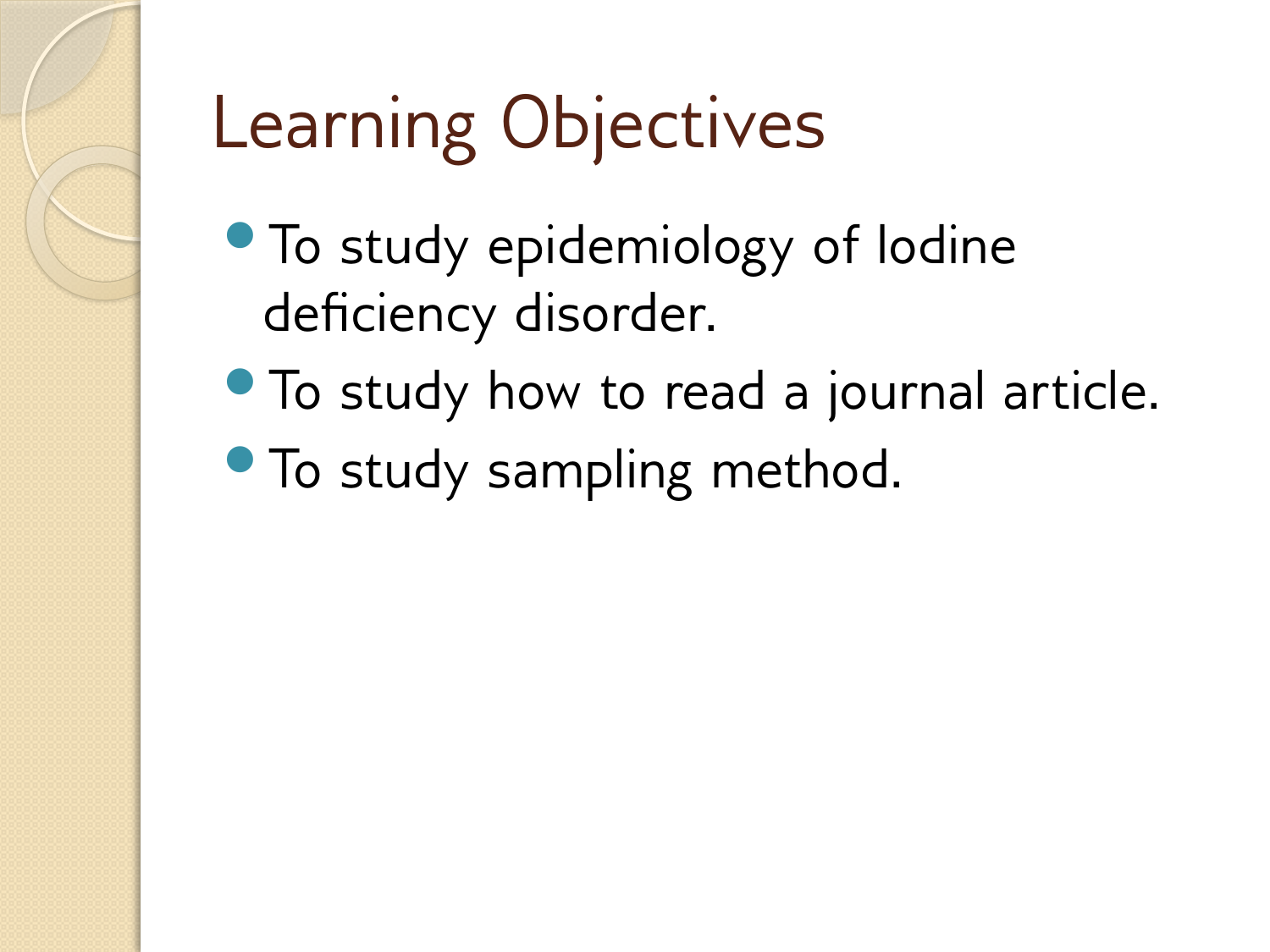

# Learning Objectives
To study epidemiology of Iodine deficiency disorder.
To study how to read a journal article.
To study sampling method.